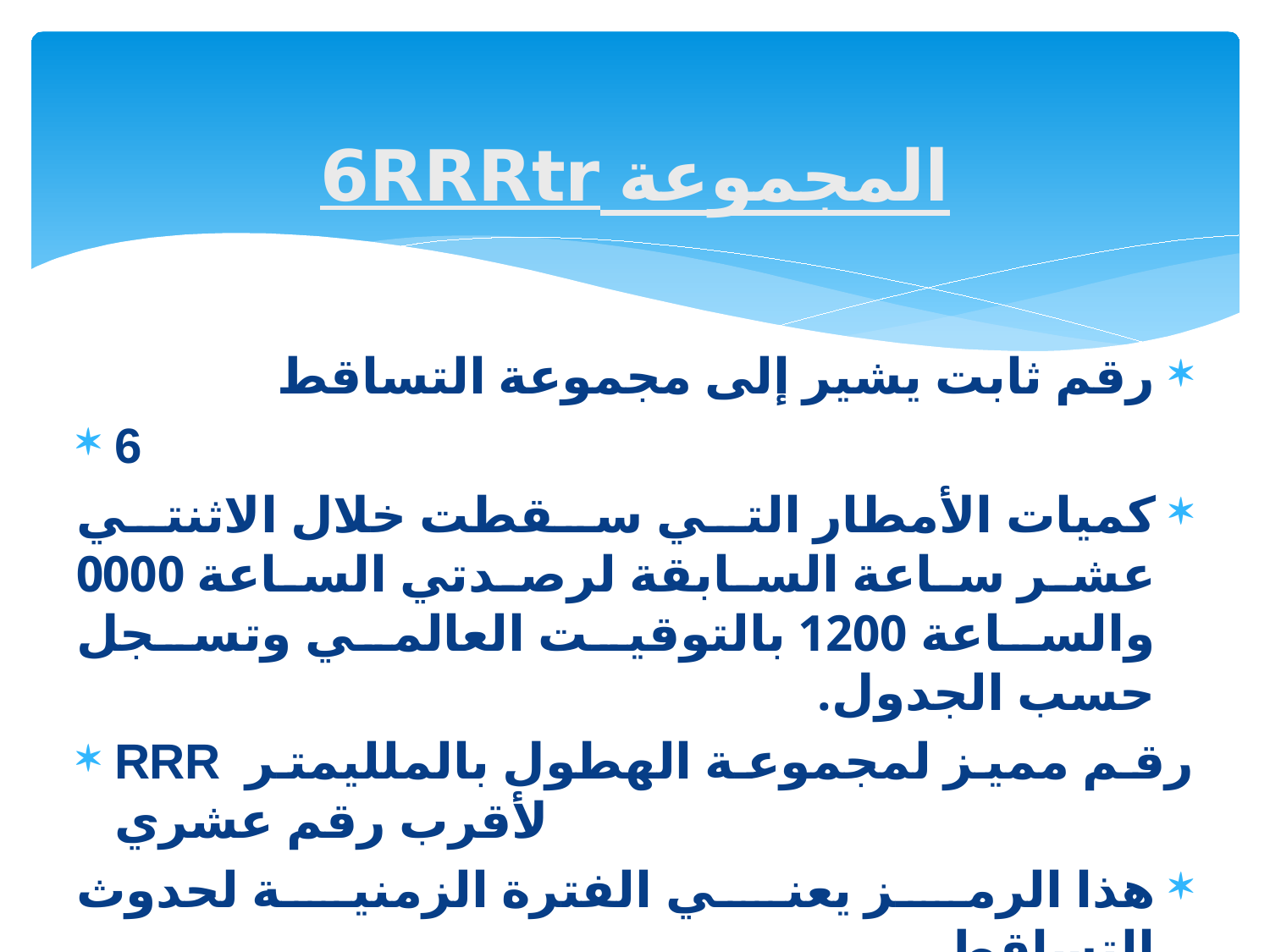

# المجموعة 6RRRtr
رقم ثابت يشير إلى مجموعة التساقط
6
كميات الأمطار التي سقطت خلال الاثنتي عشر ساعة السابقة لرصدتي الساعة 0000 والساعة 1200 بالتوقيت العالمي وتسجل حسب الجدول.
RRR رقم مميز لمجموعة الهطول بالملليمتر لأقرب رقم عشري
هذا الرمز يعني الفترة الزمنية لحدوث التساقط
tr